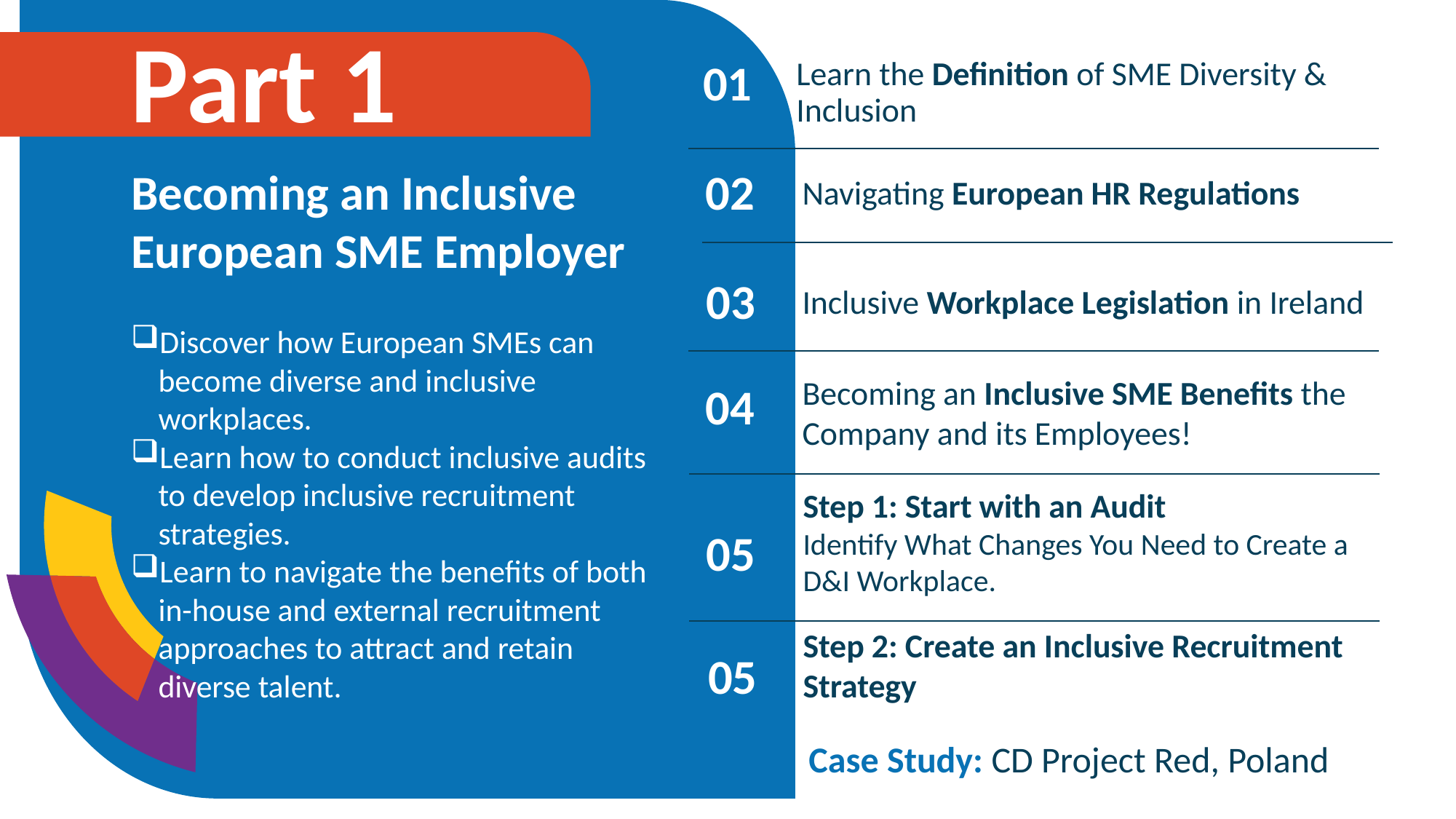

Part 1
01
Learn the Definition of SME Diversity & Inclusion
Navigating European HR Regulations
02
Becoming an Inclusive European SME Employer

Discover how European SMEs can become diverse and inclusive workplaces.
Learn how to conduct inclusive audits to develop inclusive recruitment strategies.
Learn to navigate the benefits of both in-house and external recruitment approaches to attract and retain diverse talent.

Inclusive Workplace Legislation in Ireland
03
Becoming an Inclusive SME Benefits the Company and its Employees!
04
Step 1: Start with an Audit
Identify What Changes You Need to Create a D&I Workplace.
05
Step 2: Create an Inclusive Recruitment Strategy
05
Case Study: CD Project Red, Poland